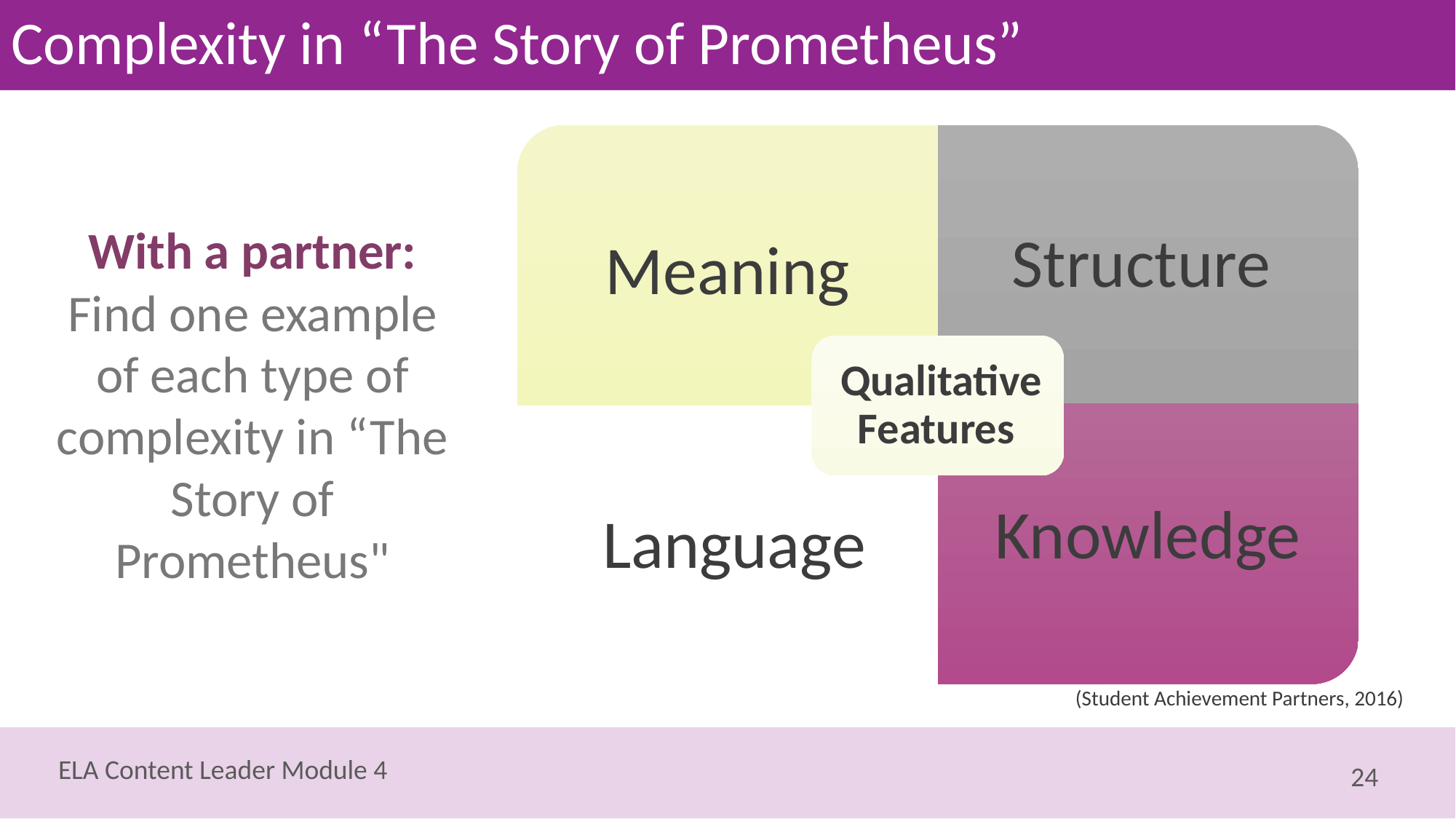

# Complexity in “The Story of Prometheus”
Meaning
Structure
Language
Knowledge
Qualitative Features
With a partner:
Find one example of each type of complexity in “The Story of Prometheus"
(Student Achievement Partners, 2016)
24